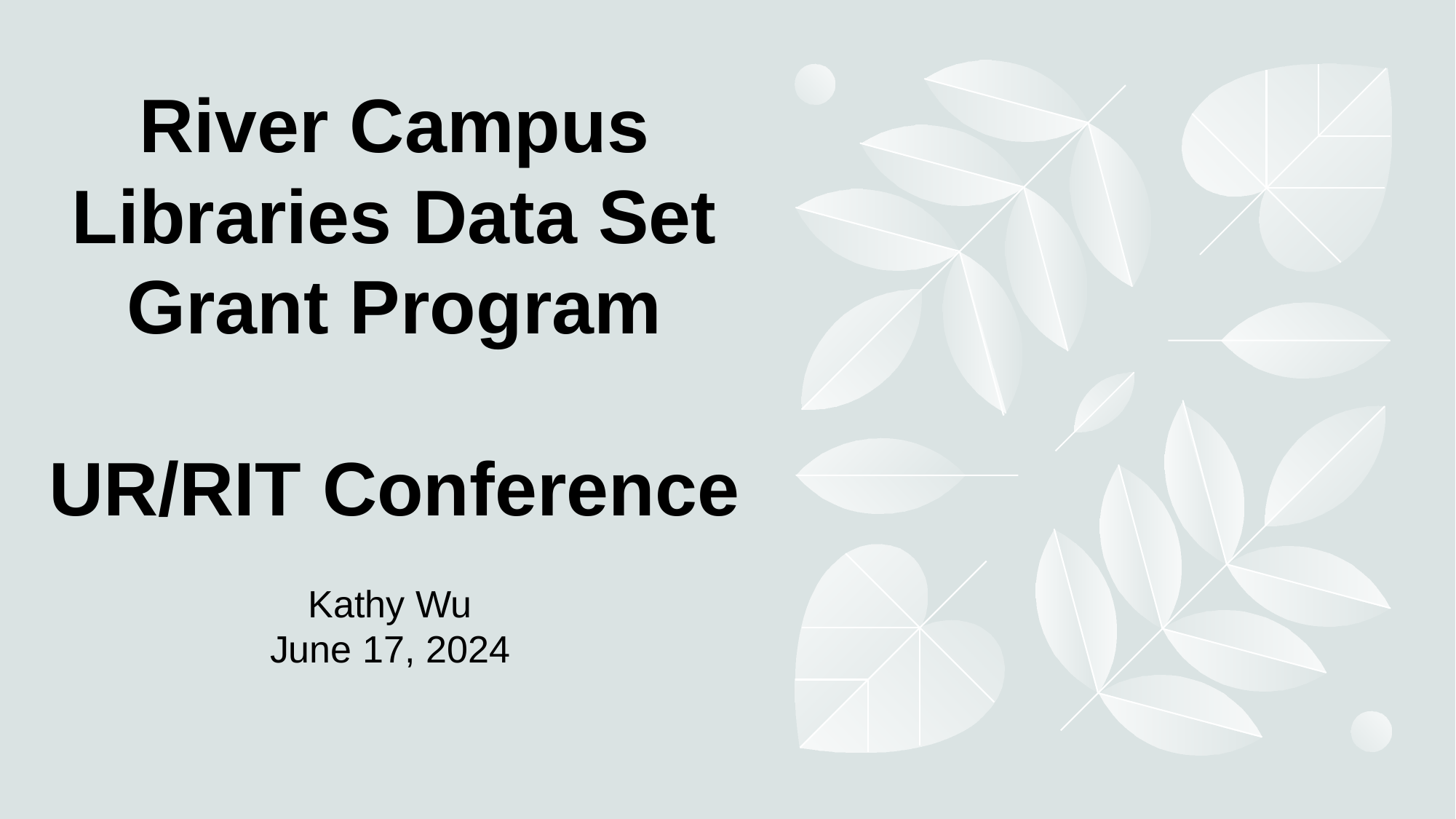

# River Campus Libraries Data Set Grant Program UR/RIT Conference
Kathy Wu
June 17, 2024